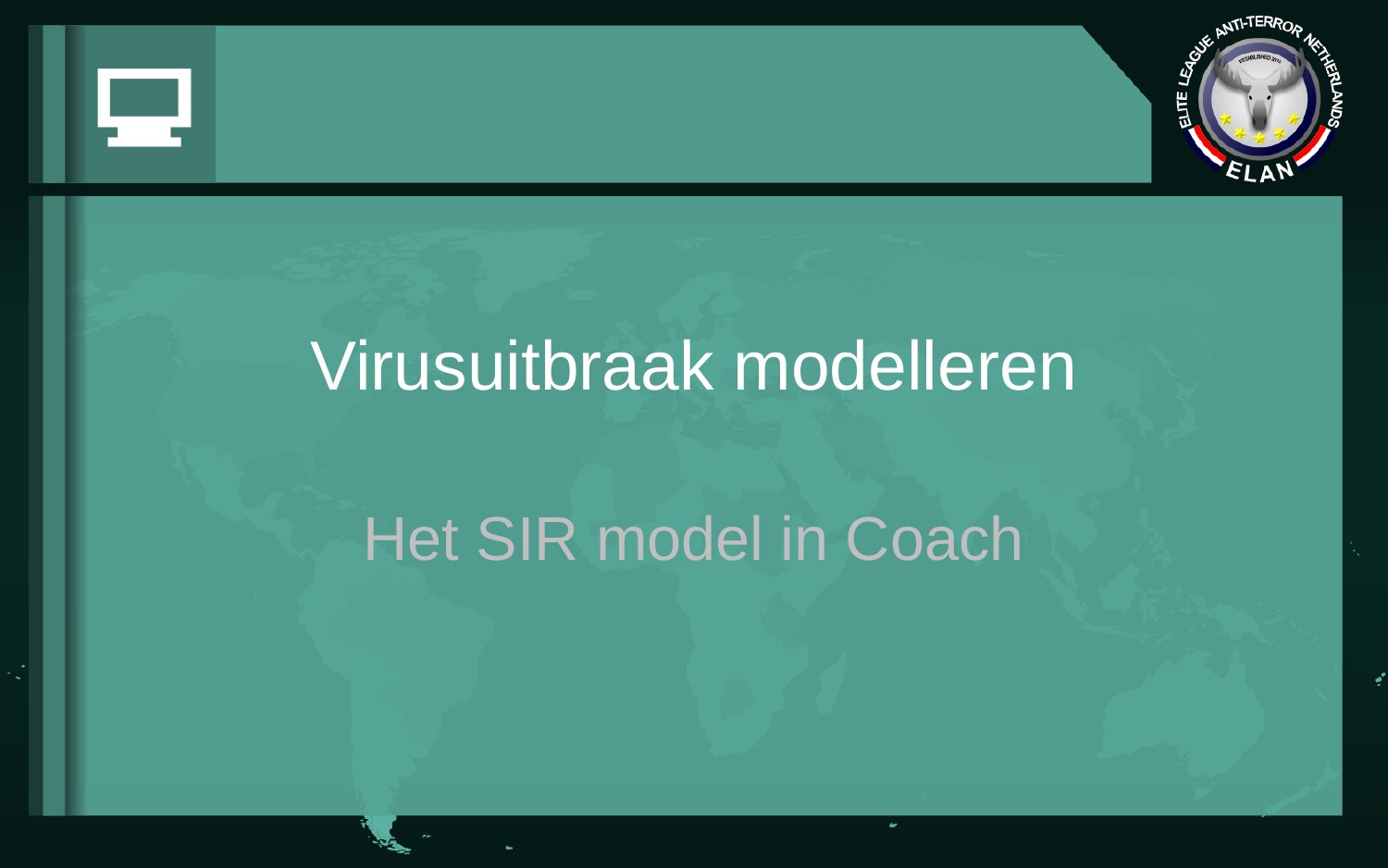

# Virusuitbraak modelleren
Het SIR model in Coach